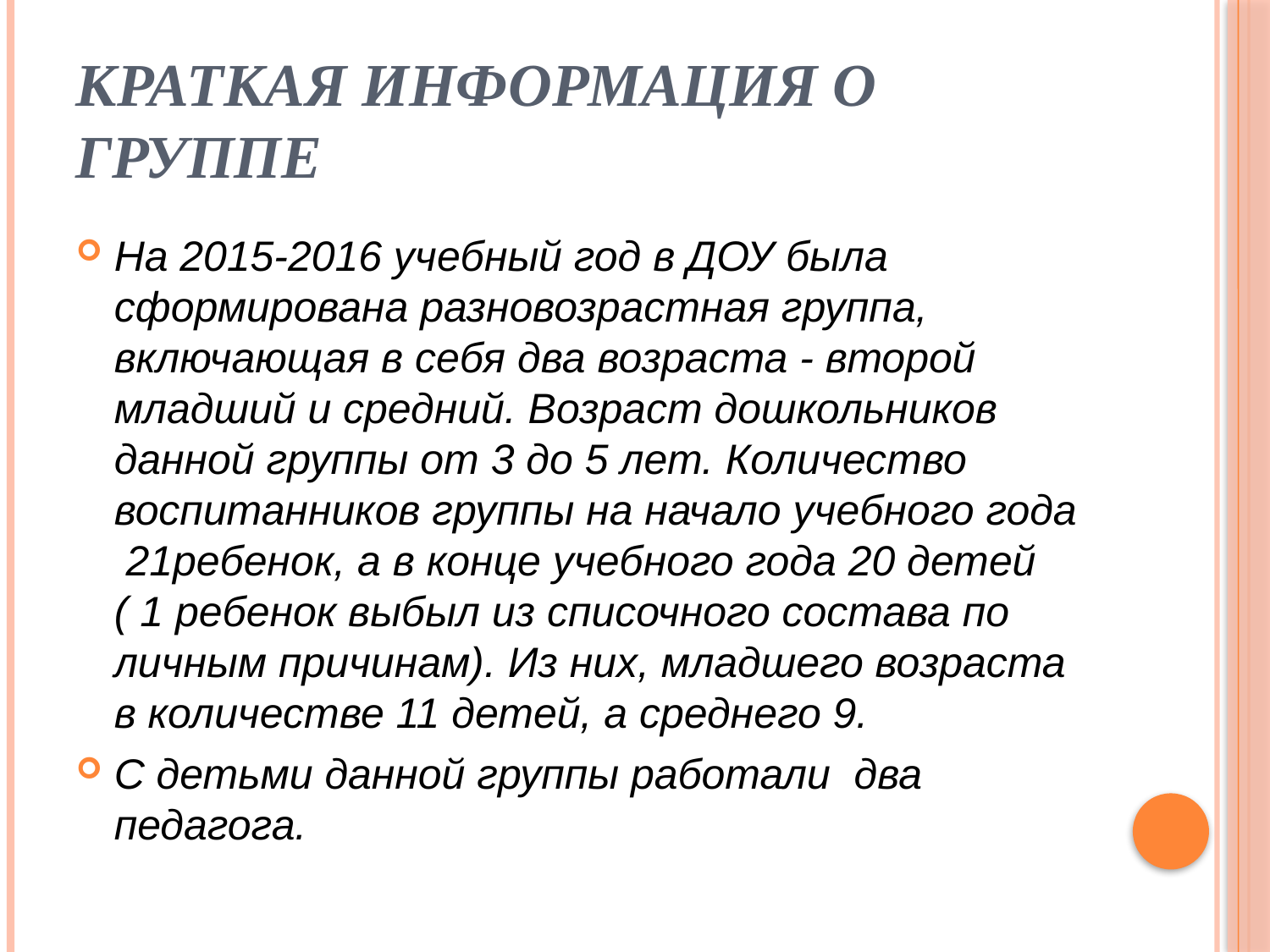

# Краткая информация о группе
На 2015-2016 учебный год в ДОУ была сформирована разновозрастная группа, включающая в себя два возраста - второй младший и средний. Возраст дошкольников данной группы от 3 до 5 лет. Количество воспитанников группы на начало учебного года  21ребенок, а в конце учебного года 20 детей ( 1 ребенок выбыл из списочного состава по личным причинам). Из них, младшего возраста в количестве 11 детей, а среднего 9.
С детьми данной группы работали  два педагога.